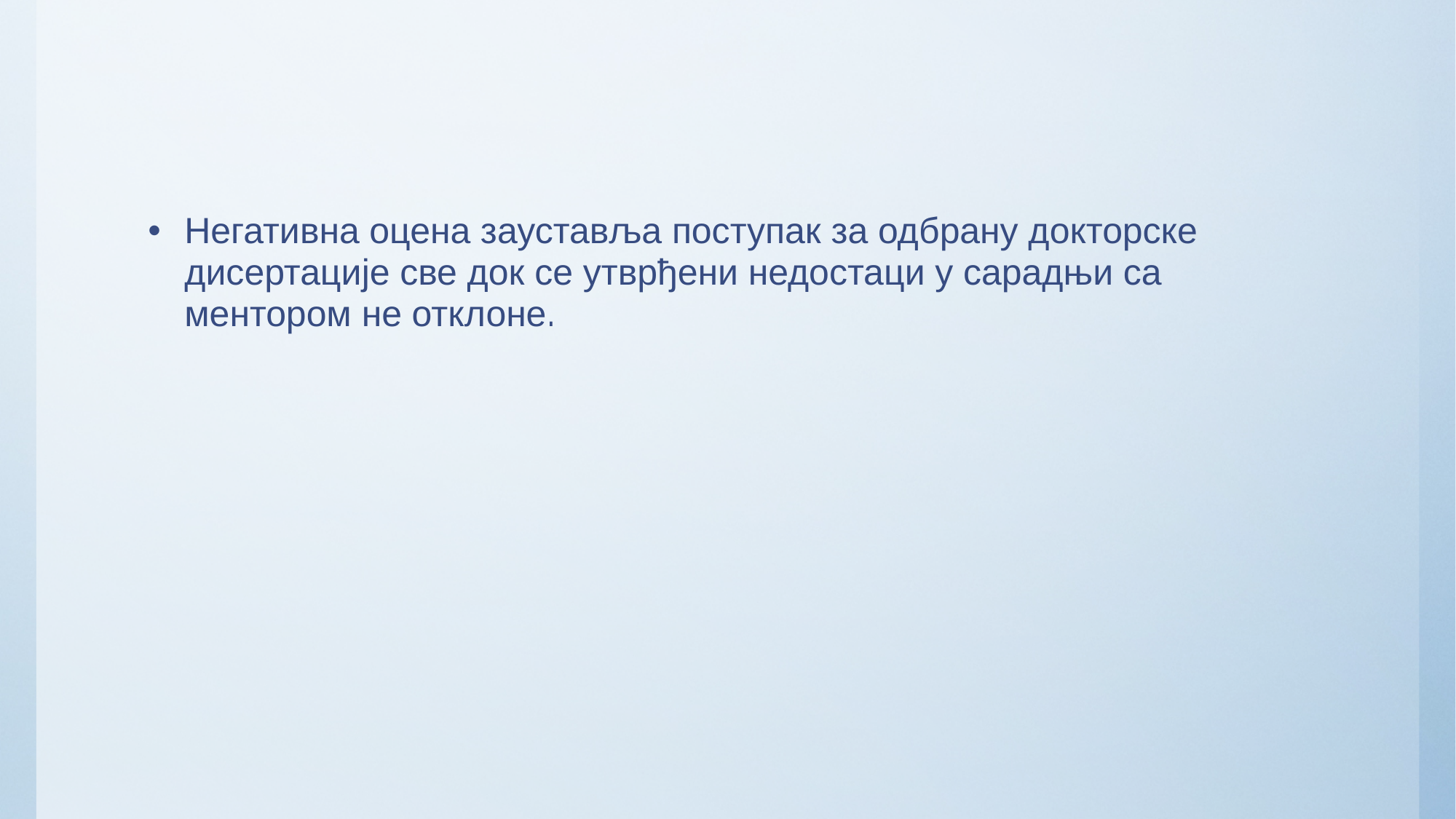

#
Негативна оцена зауставља поступак за одбрану докторске дисертације све док се утврђени недостаци у сарадњи са ментором не отклоне.